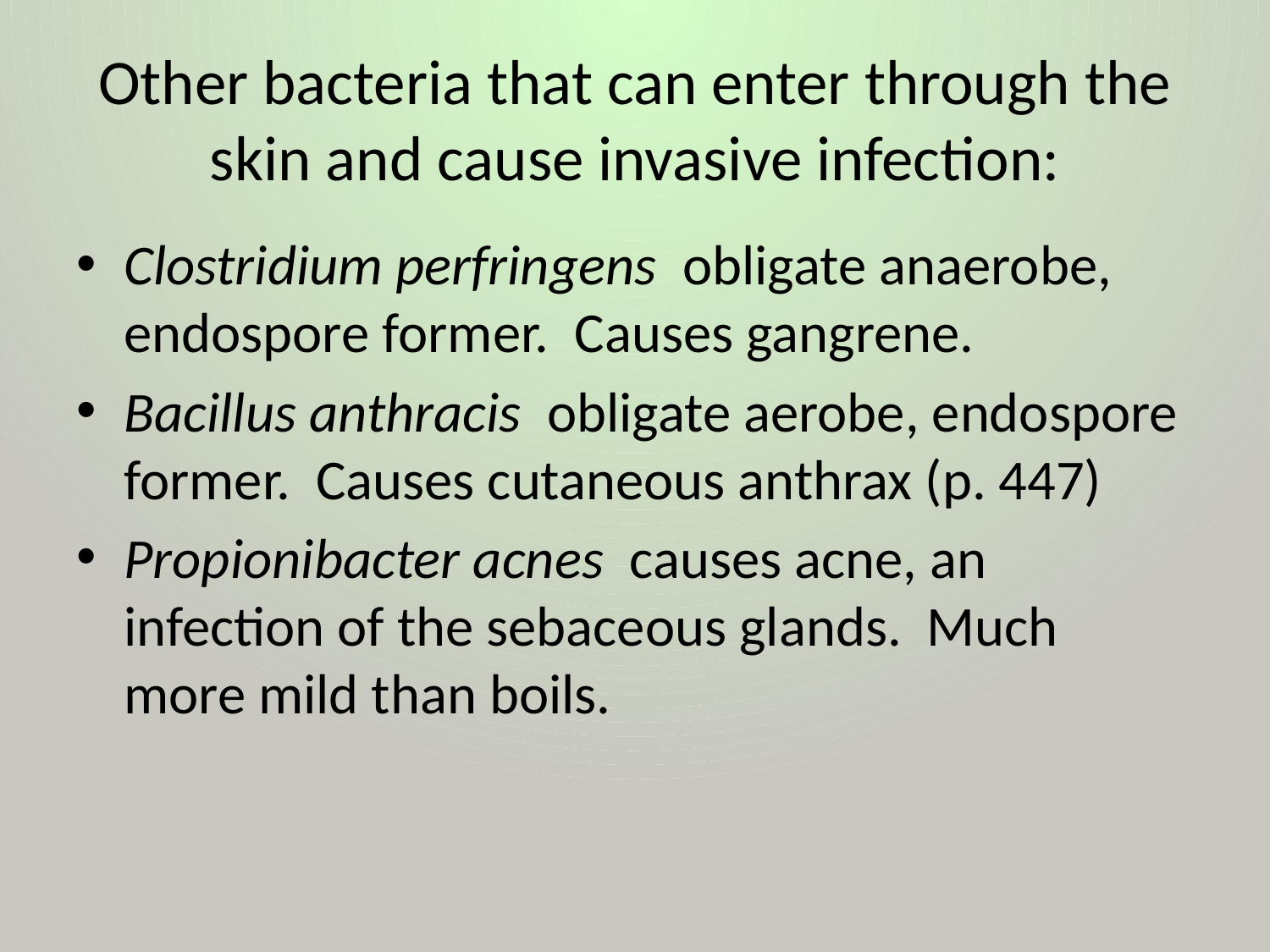

# Other bacteria that can enter through the skin and cause invasive infection:
Clostridium perfringens  obligate anaerobe, endospore former.  Causes gangrene.
Bacillus anthracis  obligate aerobe, endospore former.  Causes cutaneous anthrax (p. 447)
Propionibacter acnes  causes acne, an infection of the sebaceous glands.  Much more mild than boils.